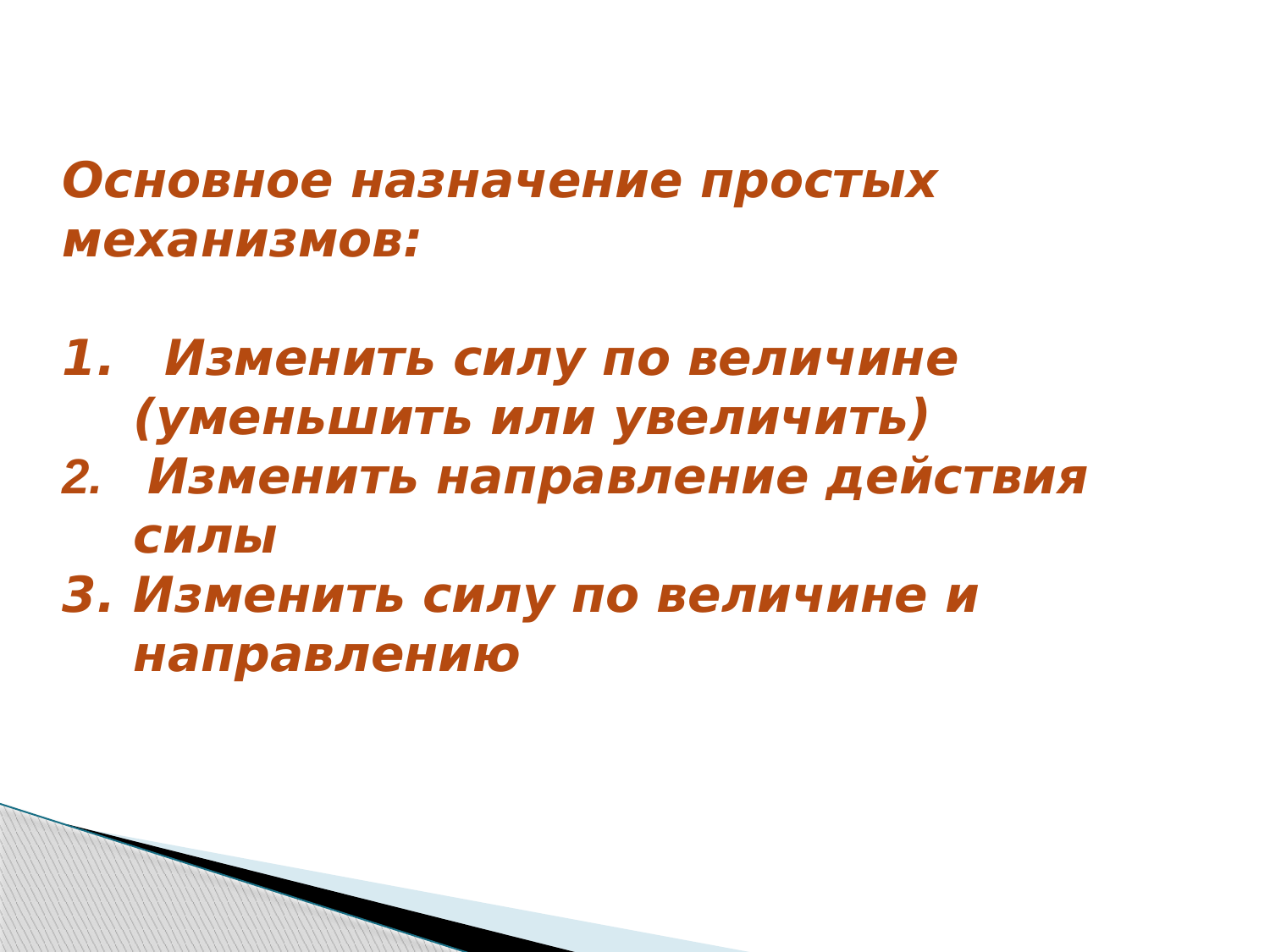

Основное назначение простых механизмов:

  Изменить силу по величине (уменьшить или увеличить)
 Изменить направление действия силы
Изменить силу по величине и направлению